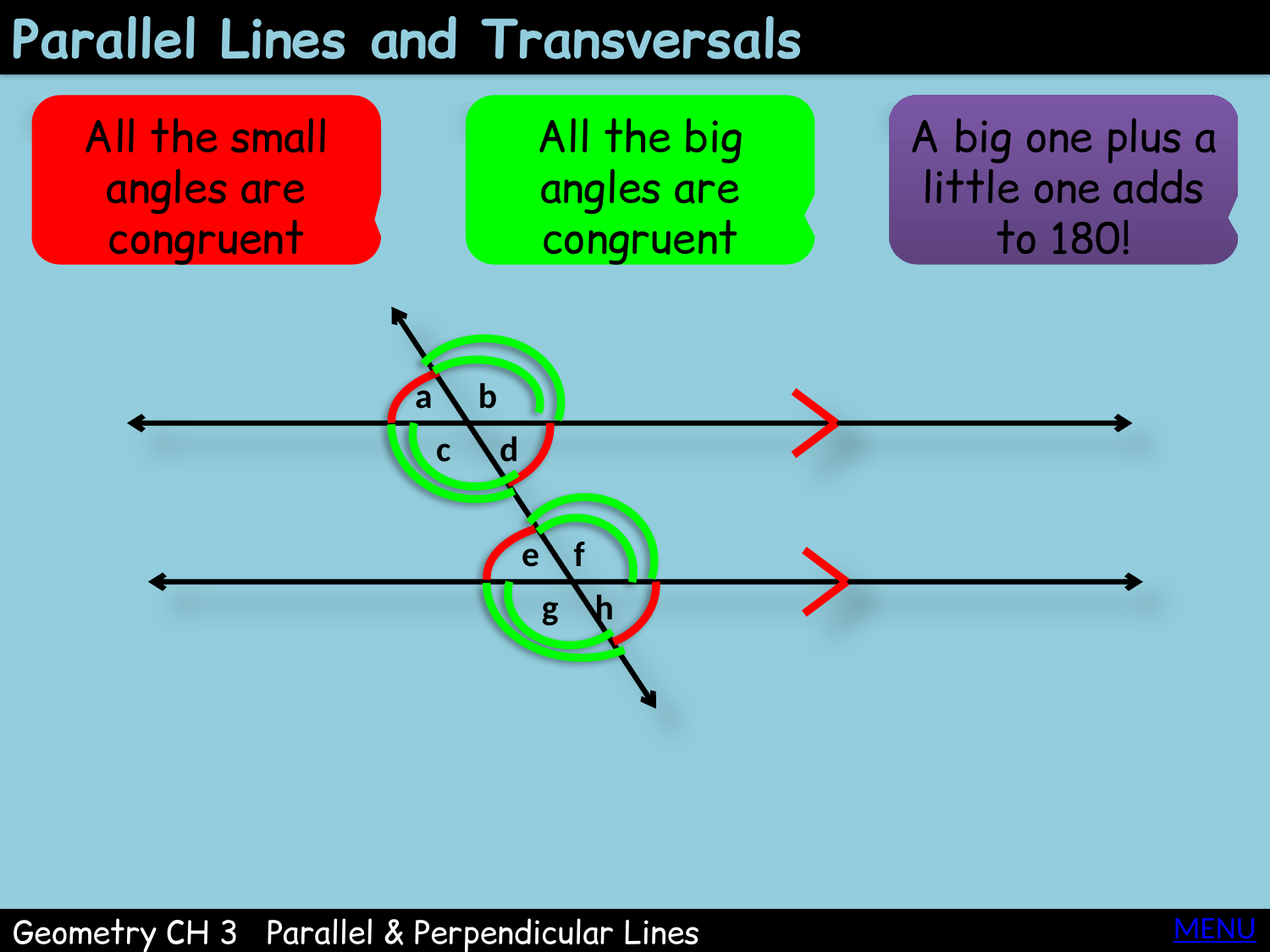

Parallel Lines and Transversals
All the small angles are congruent
All the big angles are congruent
A big one plus a little one adds to 180!

a
b

c
d

e
f

g
h

MENU
Geometry CH 3	Parallel & Perpendicular Lines